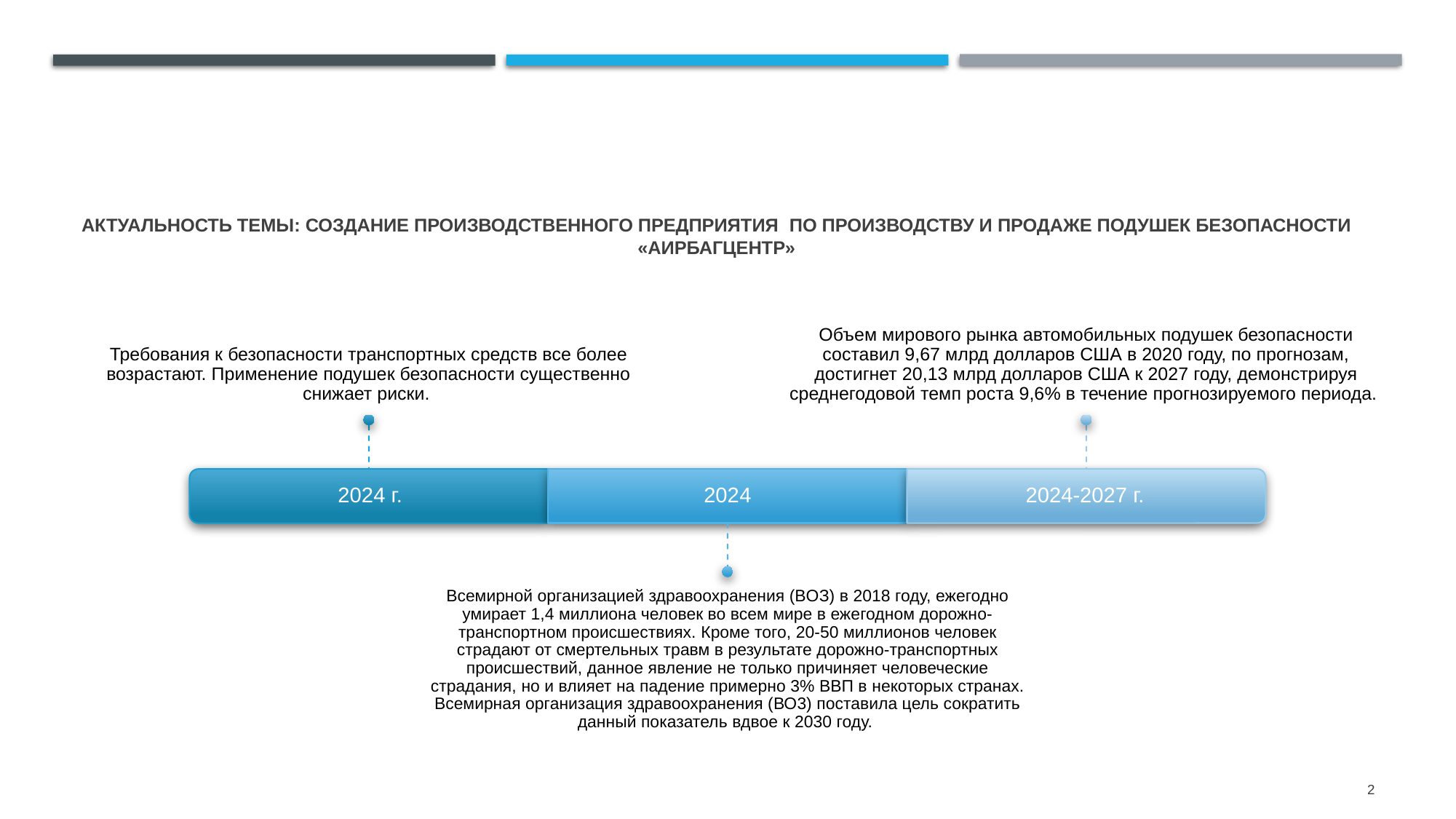

# Актуальность темы: создание производственного предприятия  по производству и продаже подушек безопасности «Аирбагцентр»
2024 г.
Требования к безопасности транспортных средств все более возрастают. Применение подушек безопасности существенно снижает риски.
2024
Всемирной организацией здравоохранения (BОЗ) в 2018 году, ежегодно умирает 1,4 миллиона человек во всем мире в ежегодном дорожно-транспортном происшествиях. Кроме того, 20-50 миллионов человек страдают от смертельных травм в результате дорожно-транспортных происшествий, данное явление не только причиняет человеческие страдания, но и влияет на падение примерно 3% ВВП в некоторых странах. Всемирная организация здравоохранения (ВО3) поставила цель сократить данный показатель вдвое к 2030 году.

2024-2027 г.
Объем мирового рынка автомобильных подушек безопасности составил 9,67 млрд долларов США в 2020 году, по прогнозам, достигнет 20,13 млрд долларов США к 2027 году, демонстрируя среднегодовой темп роста 9,6% в течение прогнозируемого периода.
2